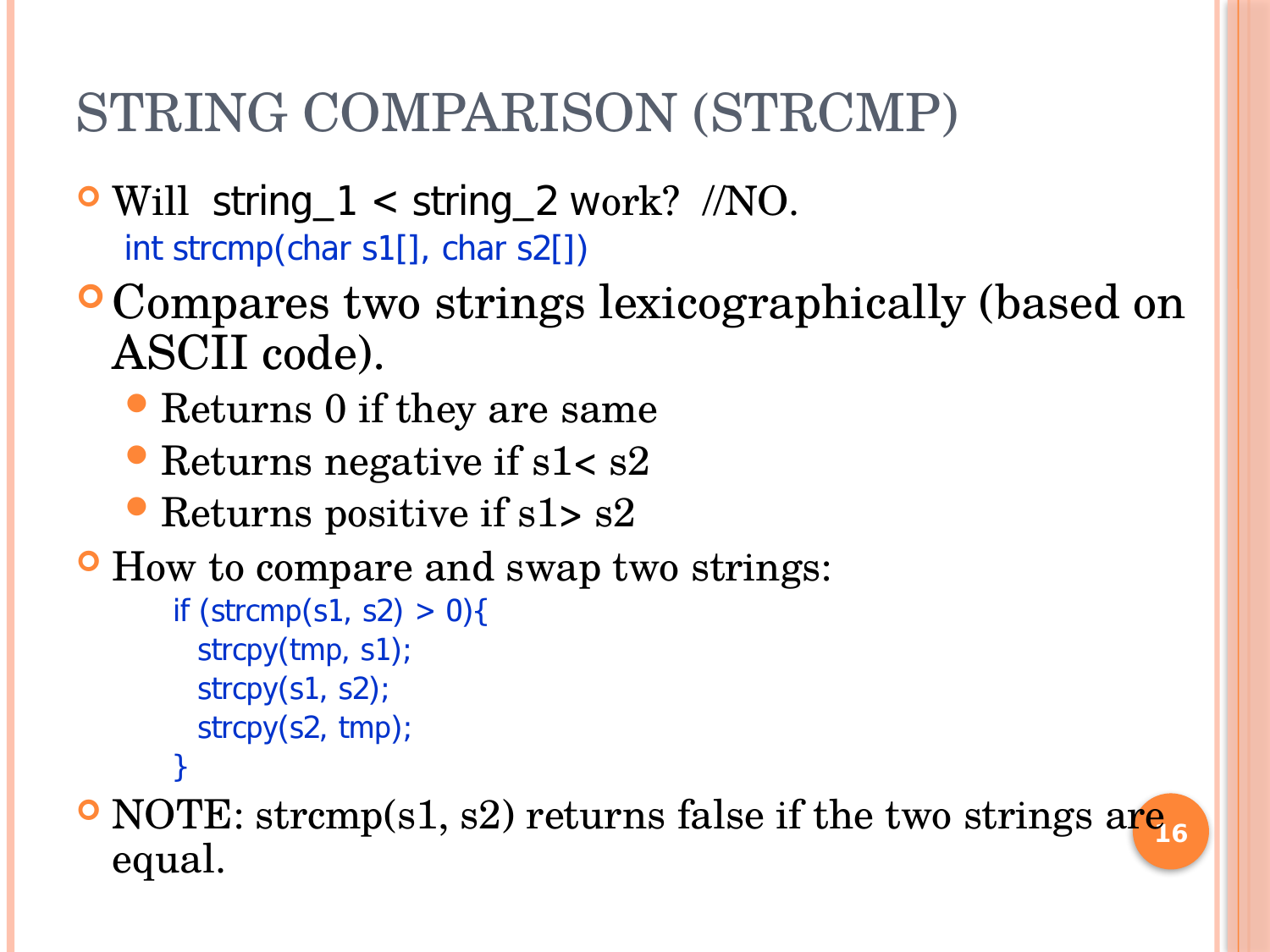

# String Comparison (strcmp)
Will  string_1 < string_2 work?  //NO.
int strcmp(char s1[], char s2[])
Compares two strings lexicographically (based on ASCII code).
Returns 0 if they are same
Returns negative if s1< s2
Returns positive if s1> s2
How to compare and swap two strings:
if (strcmp(s1, s2) > 0){
	strcpy(tmp, s1);
	strcpy(s1, s2);
	strcpy(s2, tmp);
}
NOTE: strcmp(s1, s2) returns false if the two strings are equal.

16